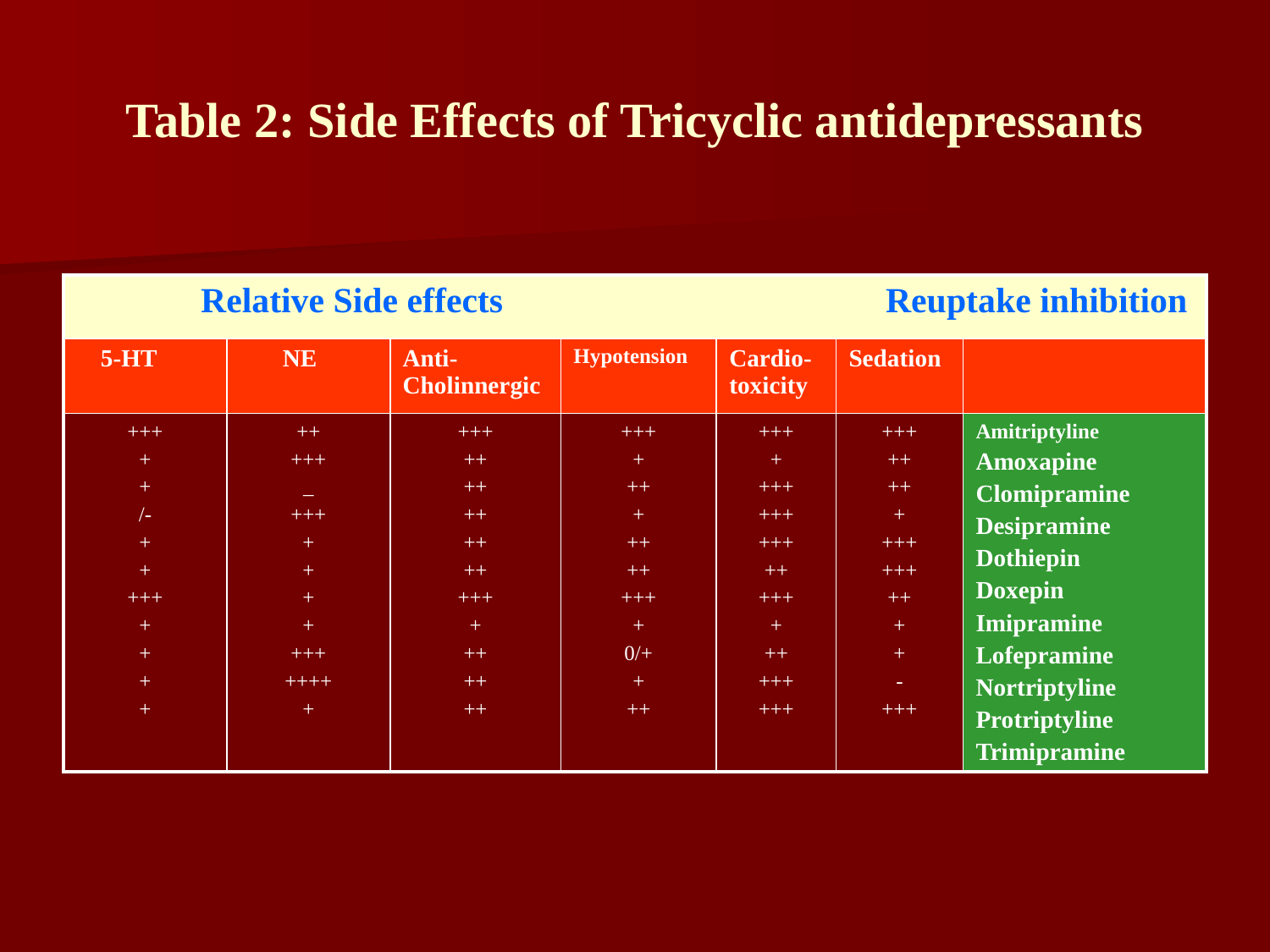

# Table 2: Side Effects of Tricyclic antidepressants
| Relative Side effects Reuptake inhibition |  |  |  |  |  |  |
| --- | --- | --- | --- | --- | --- | --- |
| 5-HT | NE | Anti-Cholinnergic | Hypotension | Cardio-toxicity | Sedation |  |
| +++ + + /- + + +++ + + + + | ++ +++ \_ +++ + + + + +++ ++++ + | +++ ++ ++ ++ ++ ++ +++ + ++ ++ ++ | +++ + ++ + ++ ++ +++ + 0/+ + ++ | +++ + +++ +++ +++ ++ +++ + ++ +++ +++ | +++ ++ ++ + +++ +++ ++ + + - +++ | Amitriptyline Amoxapine Clomipramine Desipramine Dothiepin Doxepin Imipramine Lofepramine Nortriptyline Protriptyline Trimipramine |